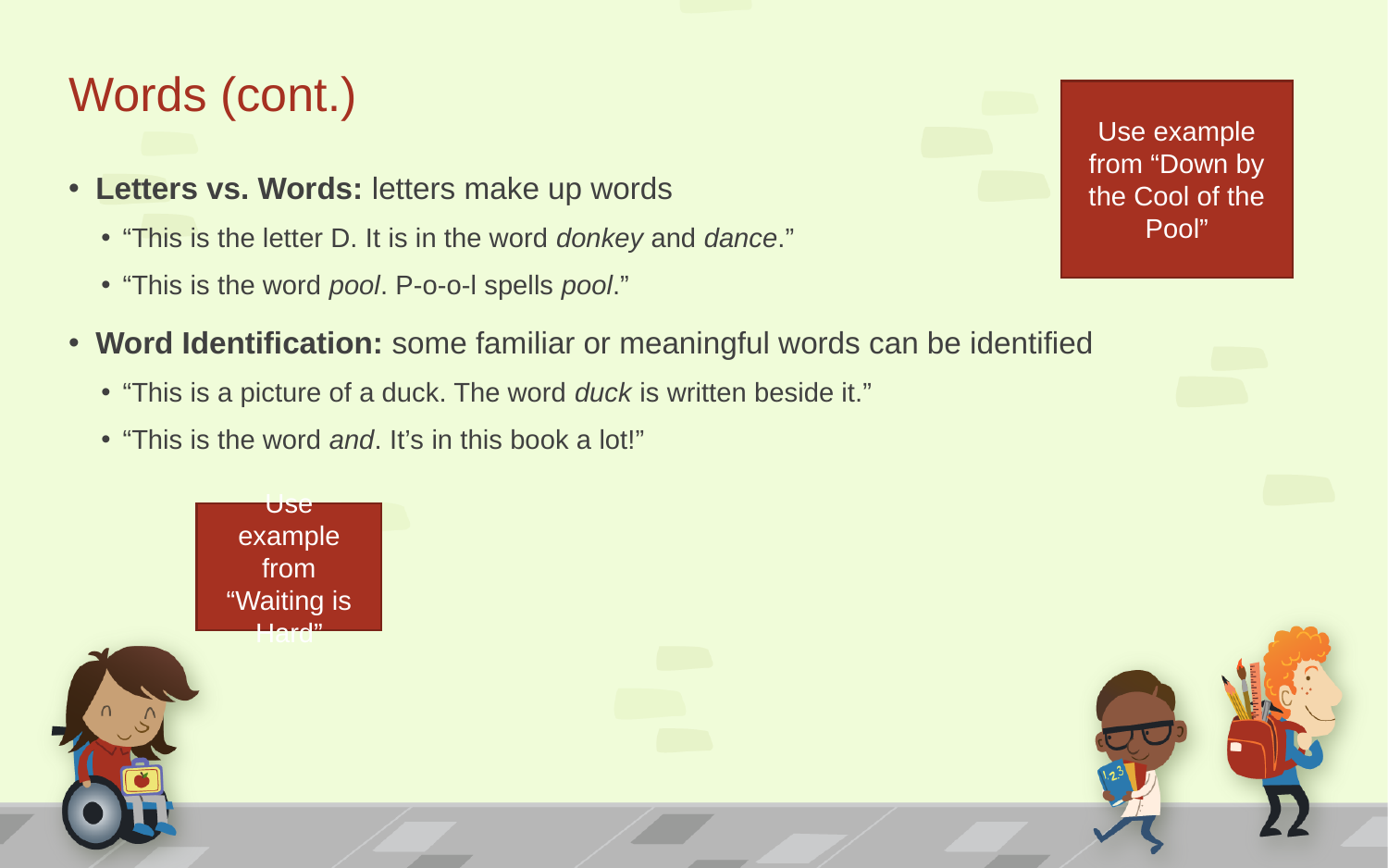

# Words (cont.)
Use example from “Down by the Cool of the Pool”
Letters vs. Words: letters make up words
“This is the letter D. It is in the word donkey and dance.”
“This is the word pool. P-o-o-l spells pool.”
Word Identification: some familiar or meaningful words can be identified
“This is a picture of a duck. The word duck is written beside it.”
“This is the word and. It’s in this book a lot!”

Use example from “Waiting is Hard”